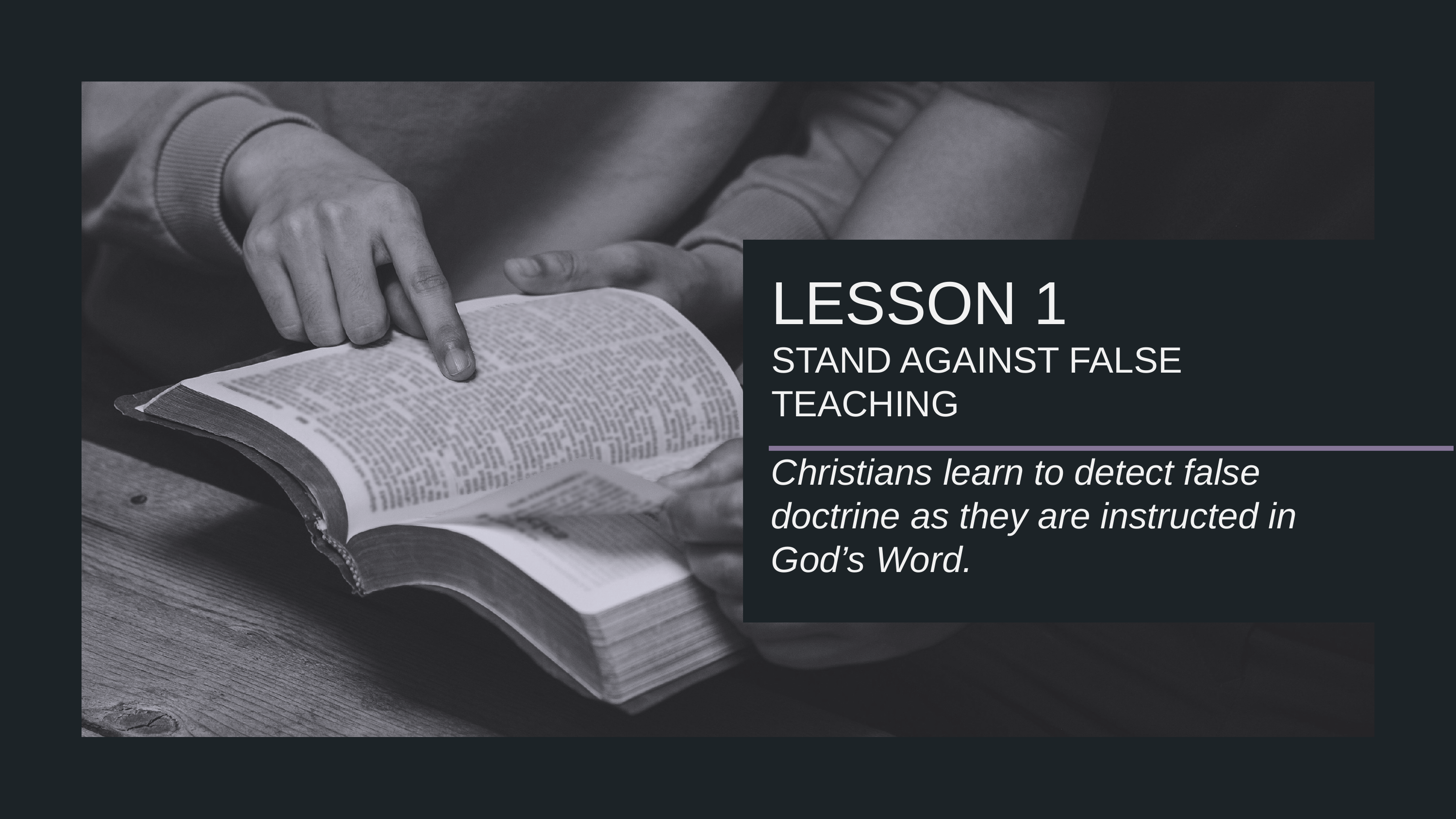

LESSON 1
STAND AGAINST FALSE TEACHING
Christians learn to detect false doctrine as they are instructed in God’s Word.